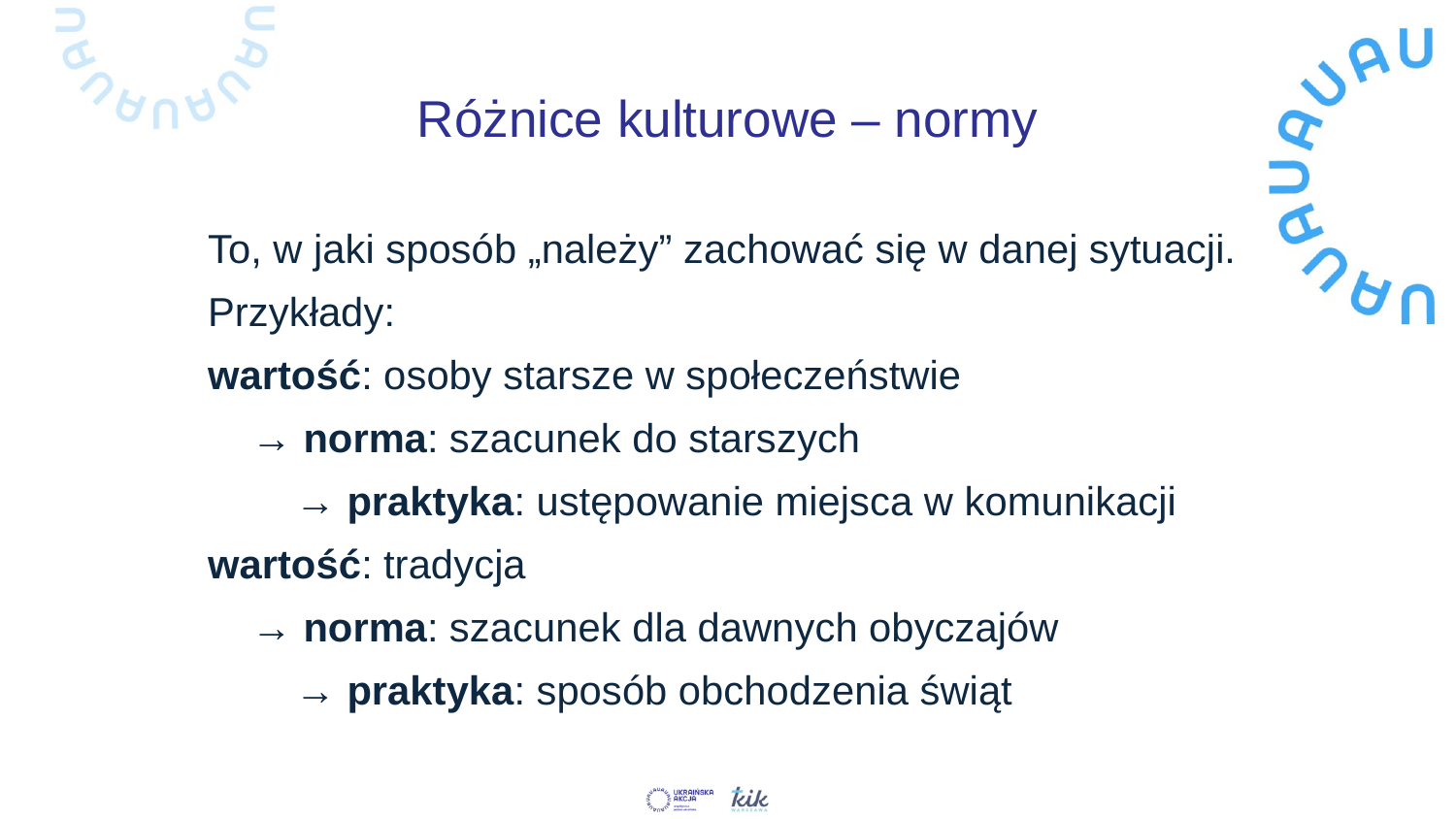

# Różnice kulturowe – normy
To, w jaki sposób „należy” zachować się w danej sytuacji.
Przykłady:
wartość: osoby starsze w społeczeństwie
	→ norma: szacunek do starszych
		→ praktyka: ustępowanie miejsca w komunikacji
wartość: tradycja
	→ norma: szacunek dla dawnych obyczajów
		→ praktyka: sposób obchodzenia świąt